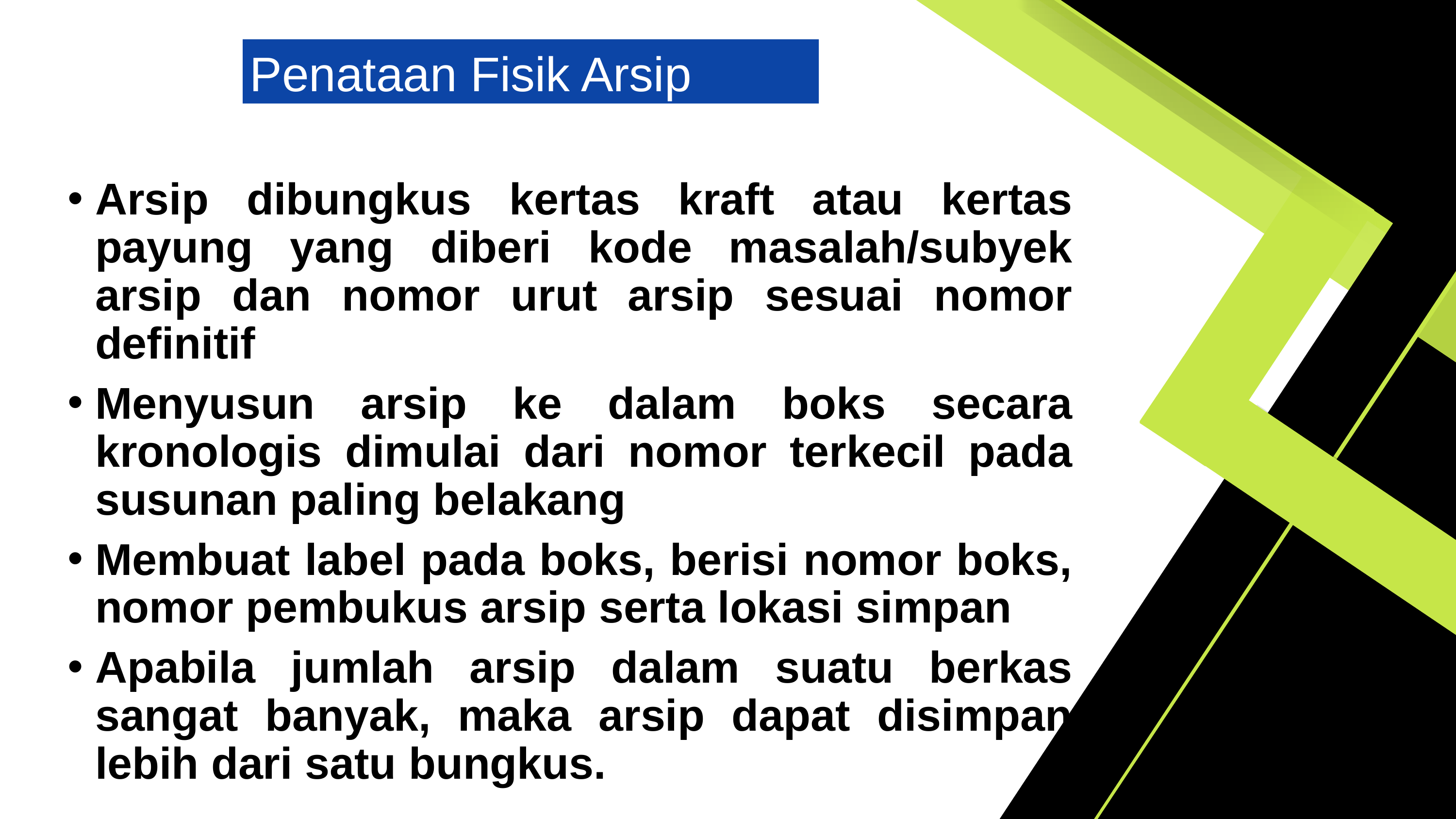

Penataan Fisik Arsip

Arsip dibungkus kertas kraft atau kertas payung yang diberi kode masalah/subyek arsip dan nomor urut arsip sesuai nomor definitif
Menyusun arsip ke dalam boks secara kronologis dimulai dari nomor terkecil pada susunan paling belakang
Membuat label pada boks, berisi nomor boks, nomor pembukus arsip serta lokasi simpan
Apabila jumlah arsip dalam suatu berkas sangat banyak, maka arsip dapat disimpan lebih dari satu bungkus.

VITAL

ARSIP DINAMIS